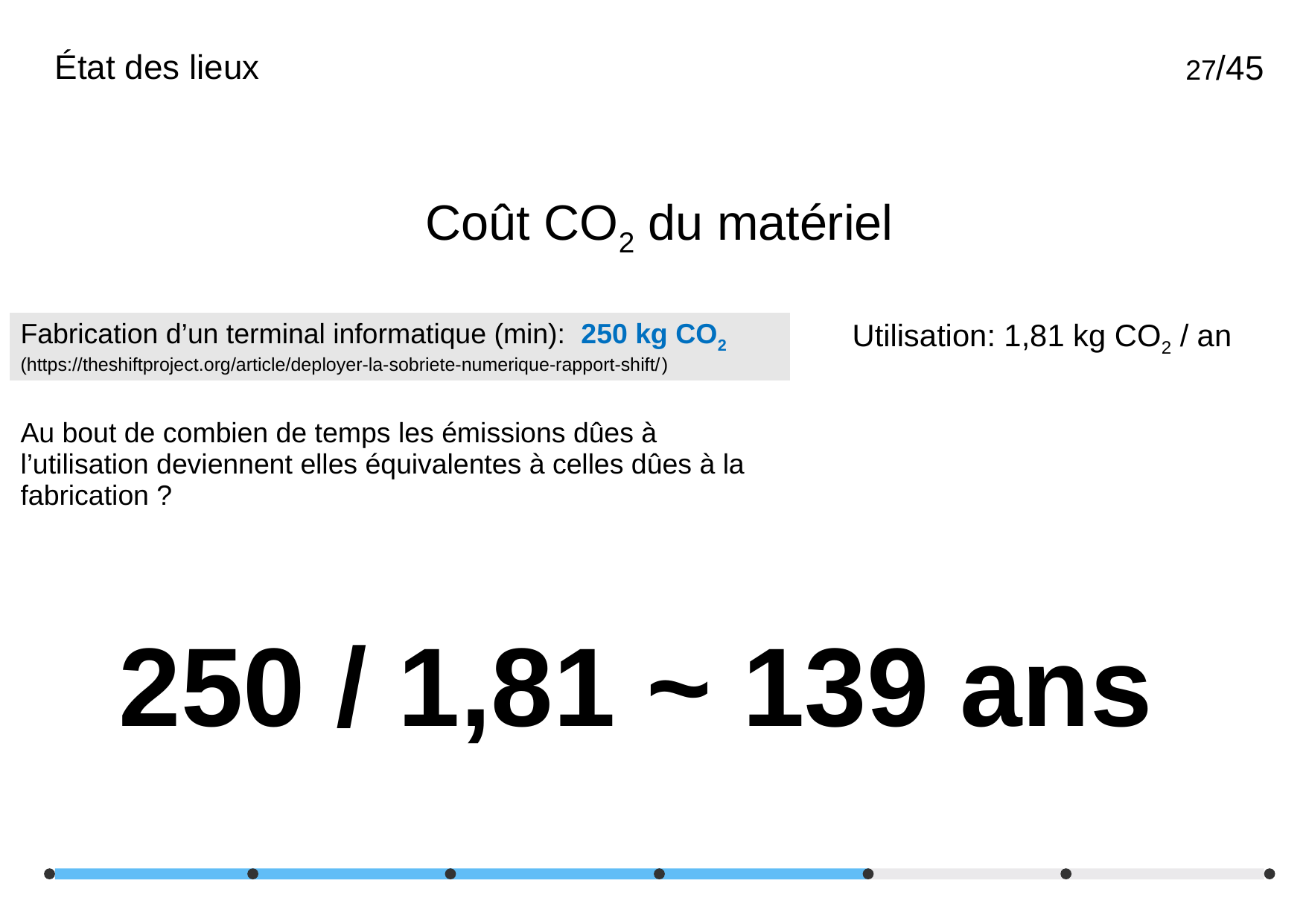

# État des lieux
27/45
Coût CO2 du matériel
| Fabrication d’un terminal informatique (min): 250 kg CO2 (https://theshiftproject.org/article/deployer-la-sobriete-numerique-rapport-shift/) | Utilisation: 1,81 kg CO2 / an |
| --- | --- |
| Au bout de combien de temps les émissions dûes à l’utilisation deviennent elles équivalentes à celles dûes à la fabrication ? |  |
|  |  |
|  |  |
|  |  |
250 / 1,81 ~ 139 ans